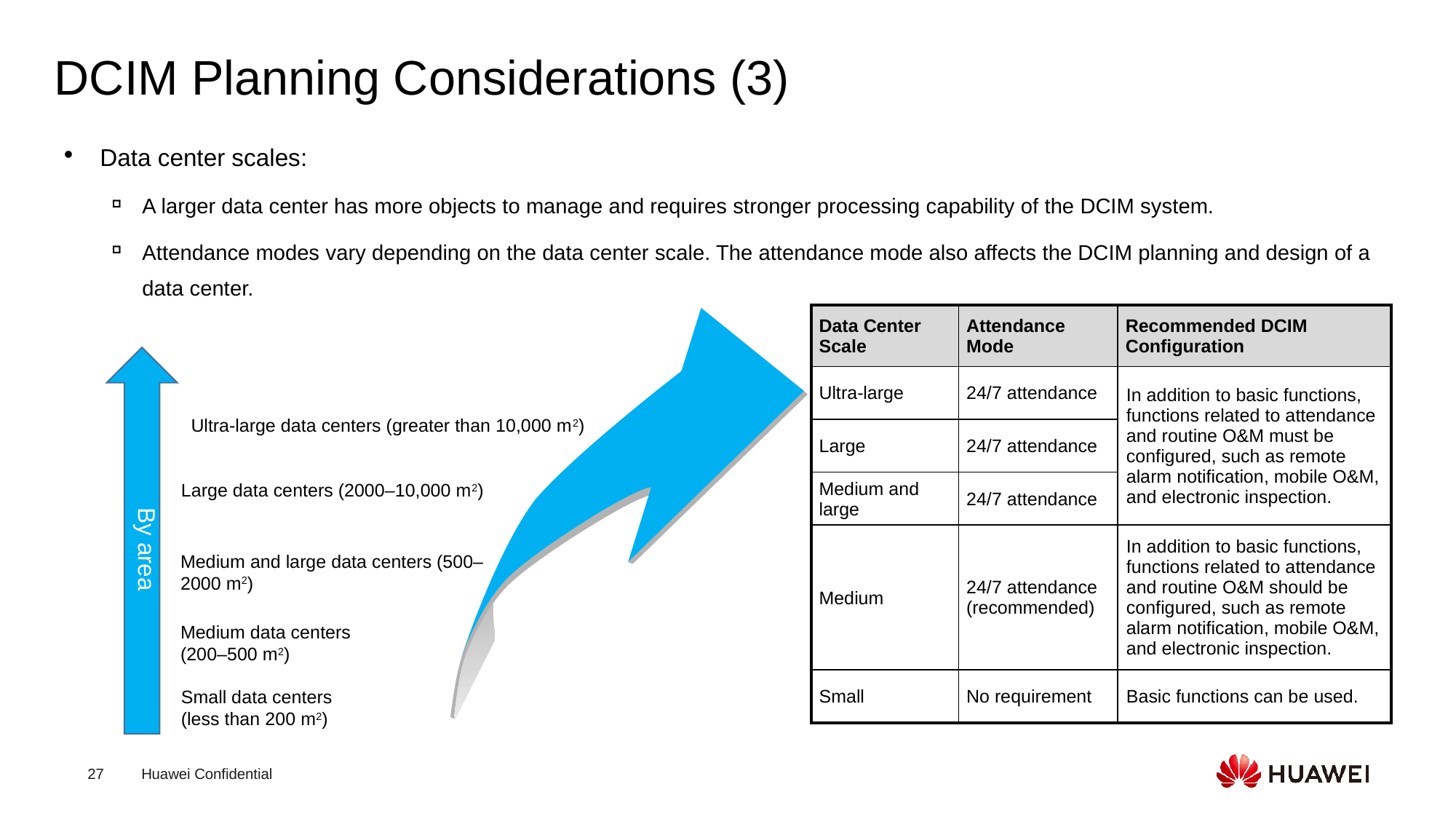

# DCIM Planning Considerations (3)
Data center scales:
A larger data center has more objects to manage and requires stronger processing capability of the DCIM system.
Attendance modes vary depending on the data center scale. The attendance mode also affects the DCIM planning and design of a data center.

| Data Center Scale | Attendance Mode | Recommended DCIM Configuration |
| --- | --- | --- |
| Ultra-large | 24/7 attendance | In addition to basic functions, functions related to attendance and routine O&M must be configured, such as remote alarm notification, mobile O&M, and electronic inspection. |
| Large | 24/7 attendance |  |
| Medium and large | 24/7 attendance |  |
| Medium | 24/7 attendance (recommended) | In addition to basic functions, functions related to attendance and routine O&M should be configured, such as remote alarm notification, mobile O&M, and electronic inspection. |
| Small | No requirement | Basic functions can be used. |
By area
Ultra-large data centers (greater than 10,000 m2)

Large data centers (2000–10,000 m2)
Medium and large data centers (500–2000 m2)
Medium data centers (200–500 m2)
Small data centers (less than 200 m2)